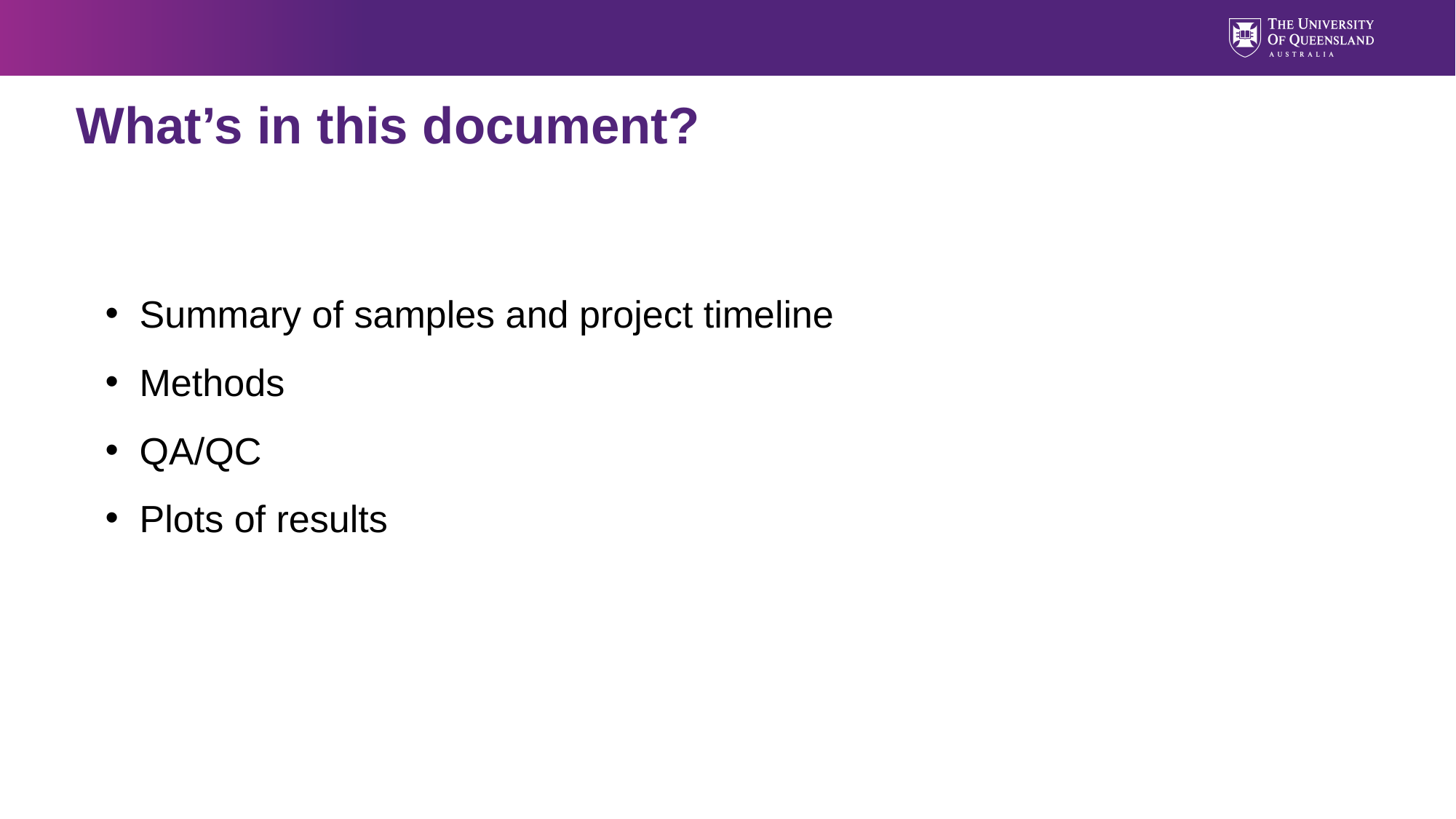

What’s in this document?
Summary of samples and project timeline
Methods
QA/QC
Plots of results